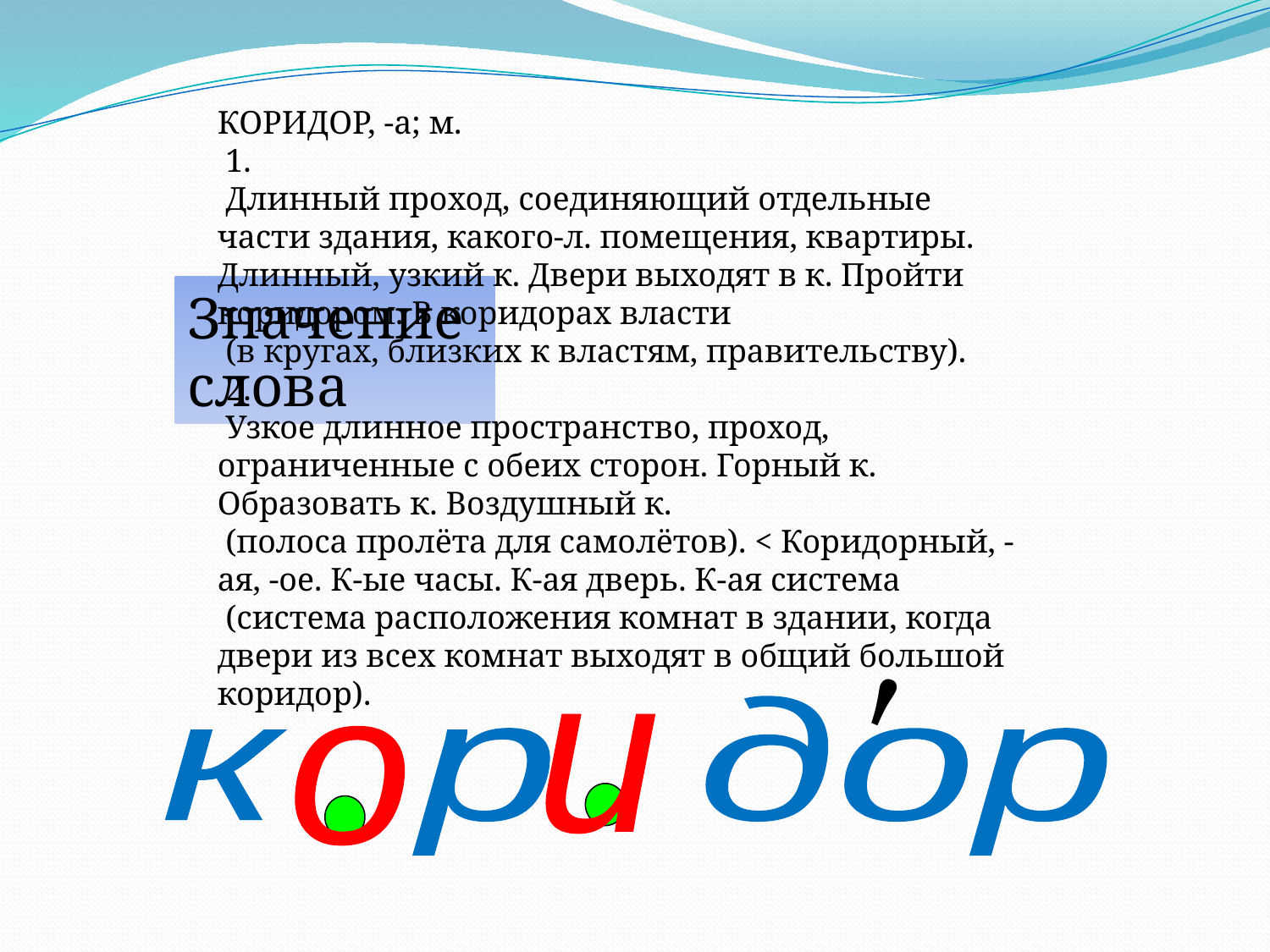

КОРИДОР, -а; м.
 1.
 Длинный проход, соединяющий отдельные части здания, какого-л. помещения, квартиры. Длинный, узкий к. Двери выходят в к. Пройти коридором. В коридорах власти
 (в кругах, близких к властям, правительству).
 2.
 Узкое длинное пространство, проход, ограниченные с обеих сторон. Горный к. Образовать к. Воздушный к.
 (полоса пролёта для самолётов). < Коридорный, -ая, -ое. К-ые часы. К-ая дверь. К-ая система
 (система расположения комнат в здании, когда двери из всех комнат выходят в общий большой коридор).
Значение слова
′
к  р  дор
и
о